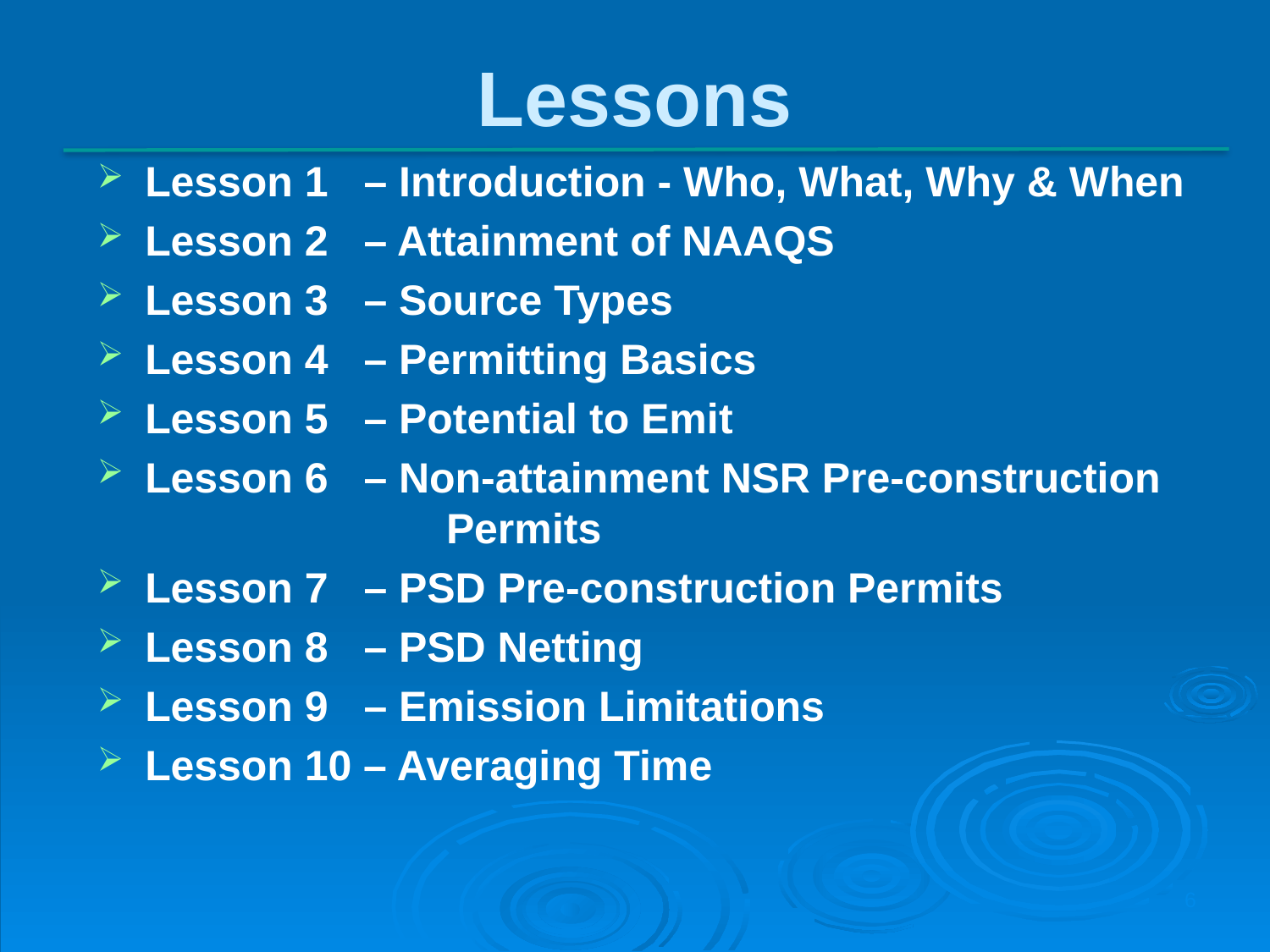

Lessons
Lesson 1   – Introduction - Who, What, Why & When
Lesson 2   – Attainment of NAAQS
Lesson 3   – Source Types
Lesson 4   – Permitting Basics
Lesson 5   – Potential to Emit
Lesson 6   – Non-attainment NSR Pre-construction 		    Permits
Lesson 7   – PSD Pre-construction Permits
Lesson 8   – PSD Netting
Lesson 9   – Emission Limitations
Lesson 10 – Averaging Time

6